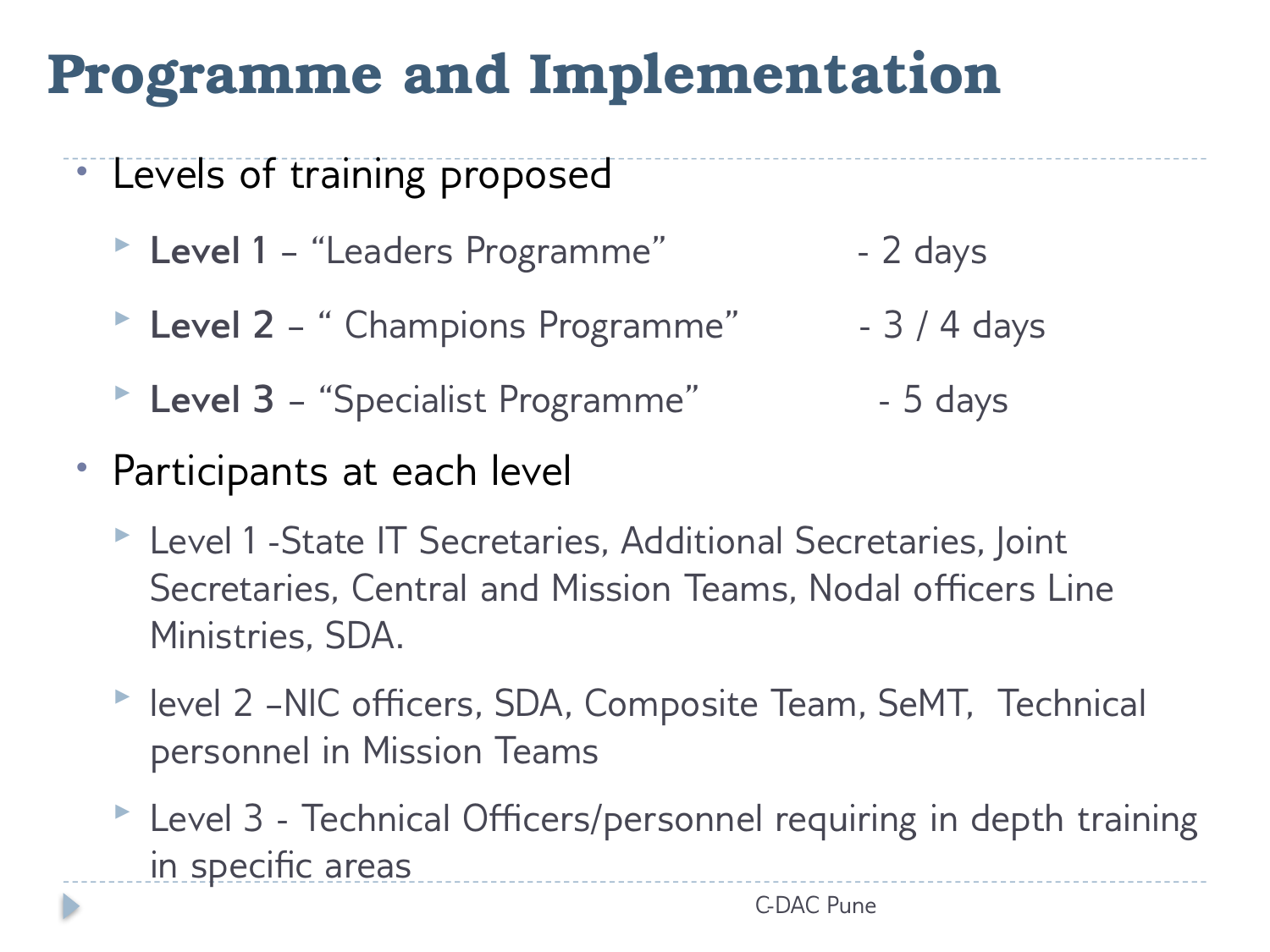

# Programme and Implementation
Levels of training proposed
Level 1 – “Leaders Programme”                - 2 days
Level 2 – “ Champions Programme”          - 3 / 4 days
Level 3 – “Specialist Programme”               - 5 days
Participants at each level
Level 1 -State IT Secretaries, Additional Secretaries, Joint Secretaries, Central and Mission Teams, Nodal officers Line Ministries, SDA.
level 2 –NIC officers, SDA, Composite Team, SeMT,  Technical personnel in Mission Teams
Level 3 - Technical Officers/personnel requiring in depth training in specific areas

C-DAC Pune